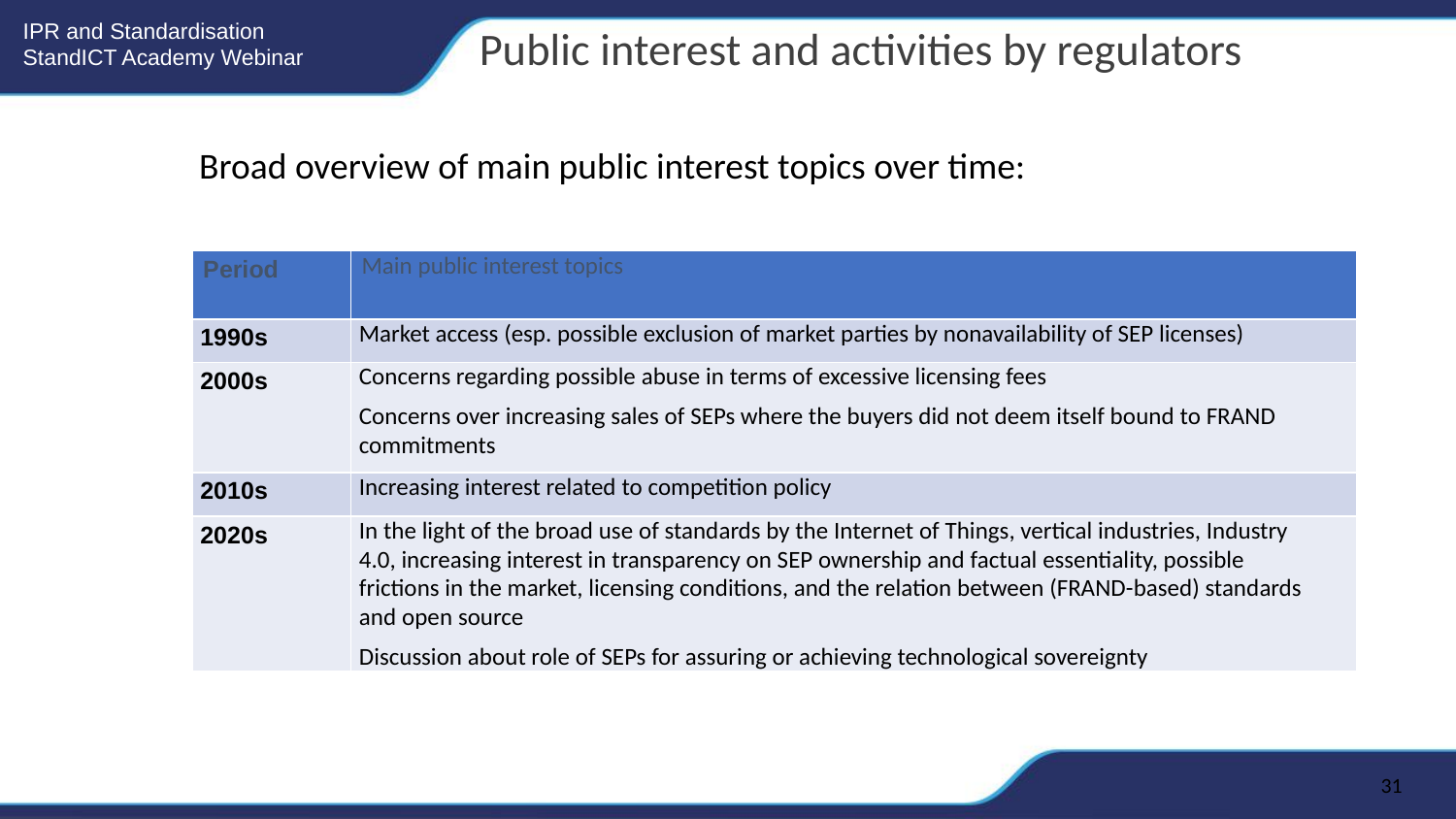

Public interest and activities by regulators
Broad overview of main public interest topics over time:

| Period | Main public interest topics |
| --- | --- |
| 1990s | Market access (esp. possible exclusion of market parties by nonavailability of SEP licenses) |
| 2000s | Concerns regarding possible abuse in terms of excessive licensing fees Concerns over increasing sales of SEPs where the buyers did not deem itself bound to FRAND commitments |
| 2010s | Increasing interest related to competition policy |
| 2020s | In the light of the broad use of standards by the Internet of Things, vertical industries, Industry 4.0, increasing interest in transparency on SEP ownership and factual essentiality, possible frictions in the market, licensing conditions, and the relation between (FRAND-based) standards and open source Discussion about role of SEPs for assuring or achieving technological sovereignty |